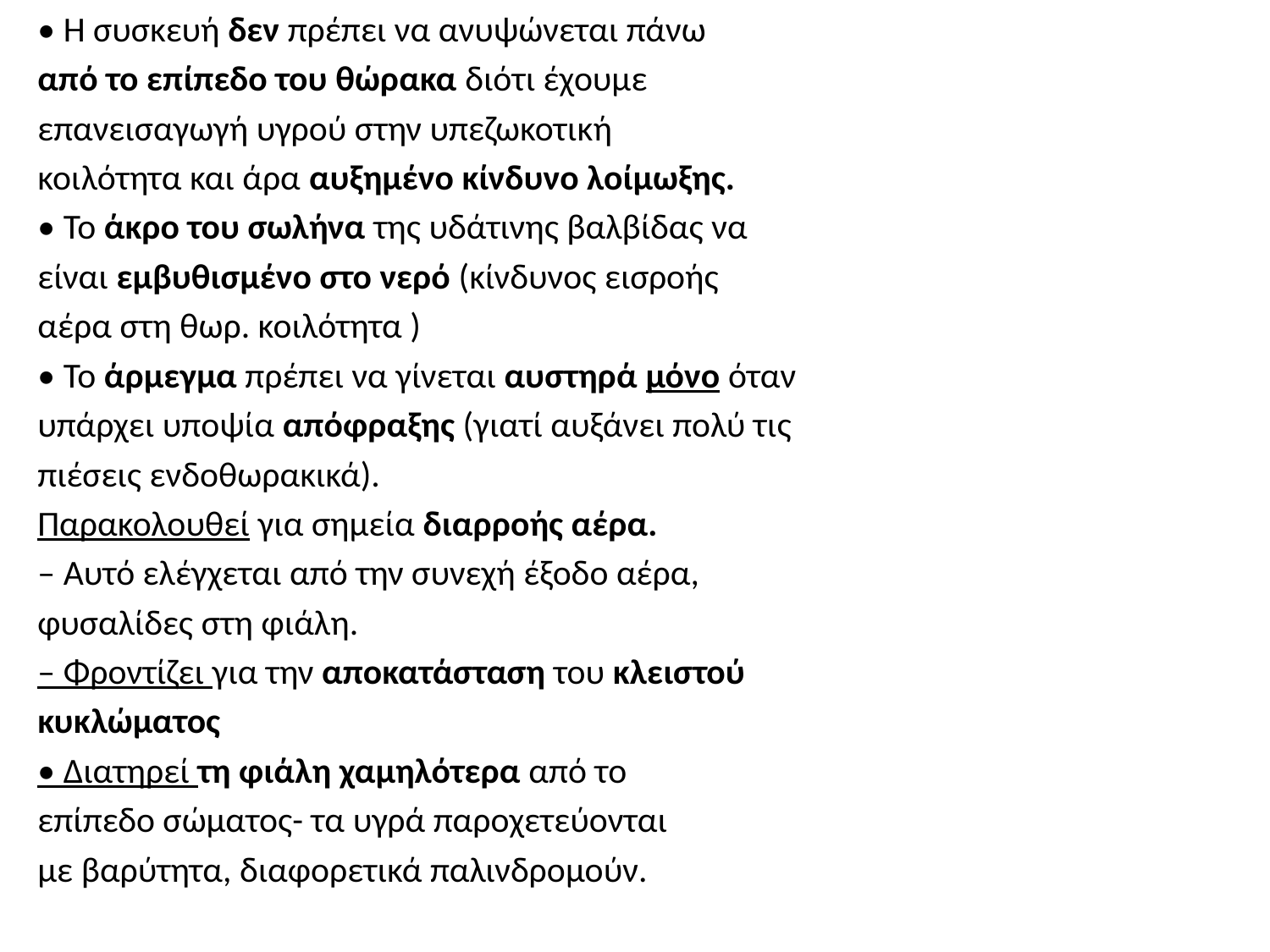

• Η συσκευή δεν πρέπει να ανυψώνεται πάνω
από το επίπεδο του θώρακα διότι έχουμε
επανεισαγωγή υγρού στην υπεζωκοτική
κοιλότητα και άρα αυξημένο κίνδυνο λοίμωξης.
• Το άκρο του σωλήνα της υδάτινης βαλβίδας να
είναι εμβυθισμένο στο νερό (κίνδυνος εισροής
αέρα στη θωρ. κοιλότητα )
• Το άρμεγμα πρέπει να γίνεται αυστηρά μόνο όταν
υπάρχει υποψία απόφραξης (γιατί αυξάνει πολύ τις
πιέσεις ενδοθωρακικά).
Παρακολουθεί για σημεία διαρροής αέρα.
– Αυτό ελέγχεται από την συνεχή έξοδο αέρα,
φυσαλίδες στη φιάλη.
– Φροντίζει για την αποκατάσταση του κλειστού
κυκλώματος
• Διατηρεί τη φιάλη χαμηλότερα από το
επίπεδο σώματος- τα υγρά παροχετεύονται
με βαρύτητα, διαφορετικά παλινδρομούν.